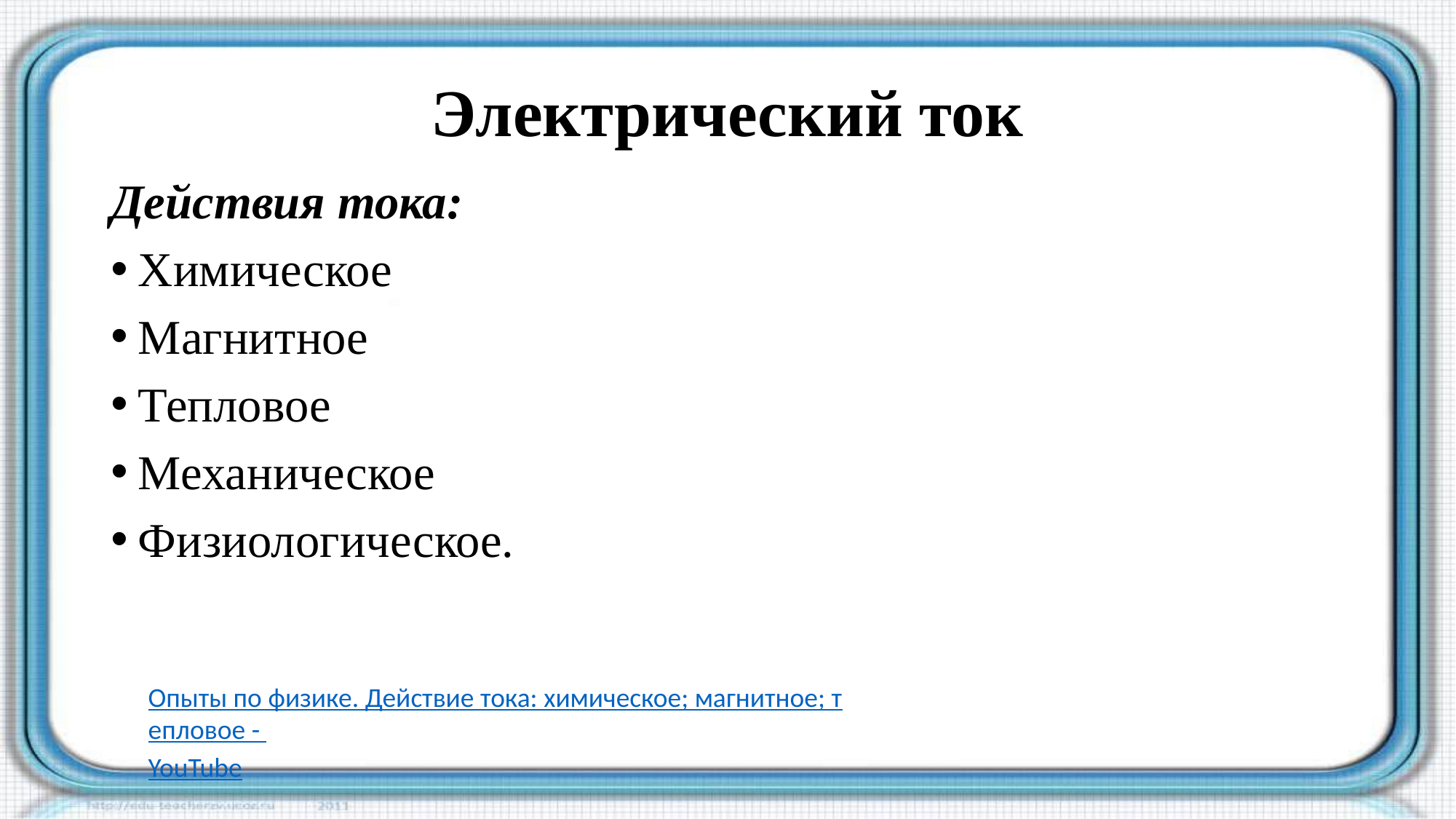

Электрический ток
Действия тока:
Химическое
Магнитное
Тепловое
Механическое
Физиологическое.

Опыты по физике. Действие тока: химическое; магнитное; тепловое - YouTube